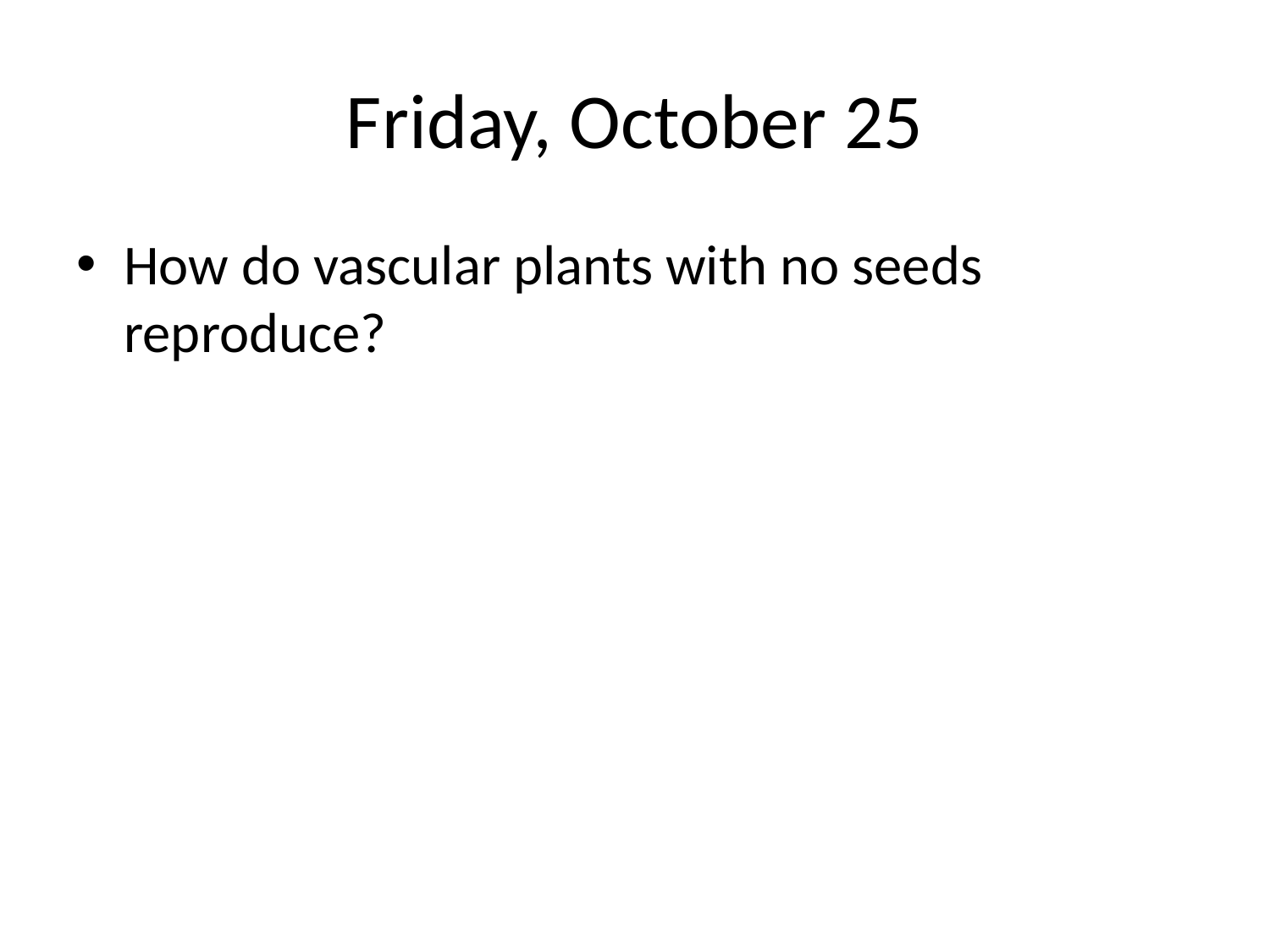

# Friday, October 25
How do vascular plants with no seeds reproduce?